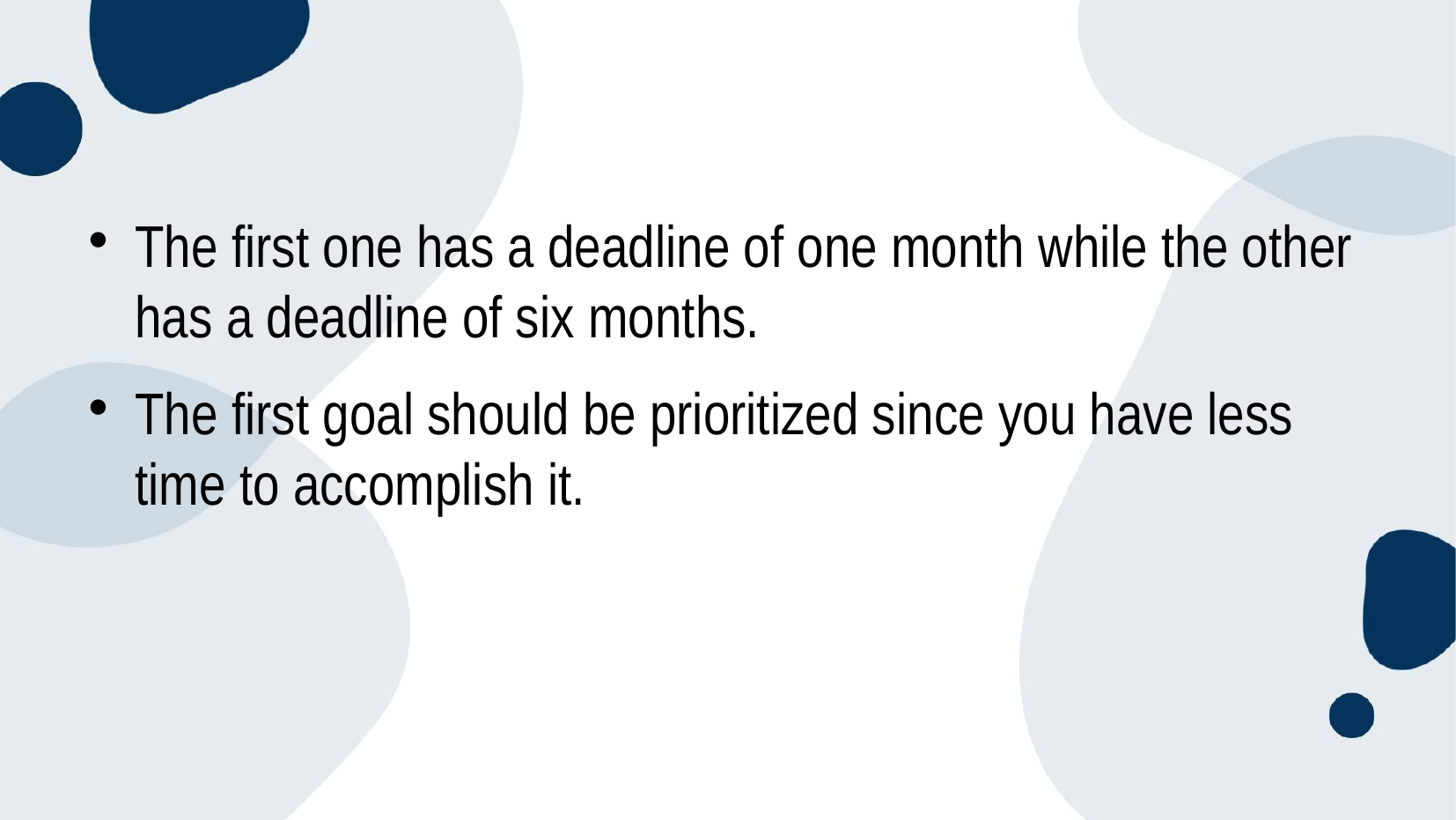

#
The first one has a deadline of one month while the other has a deadline of six months.
The first goal should be prioritized since you have less time to accomplish it.